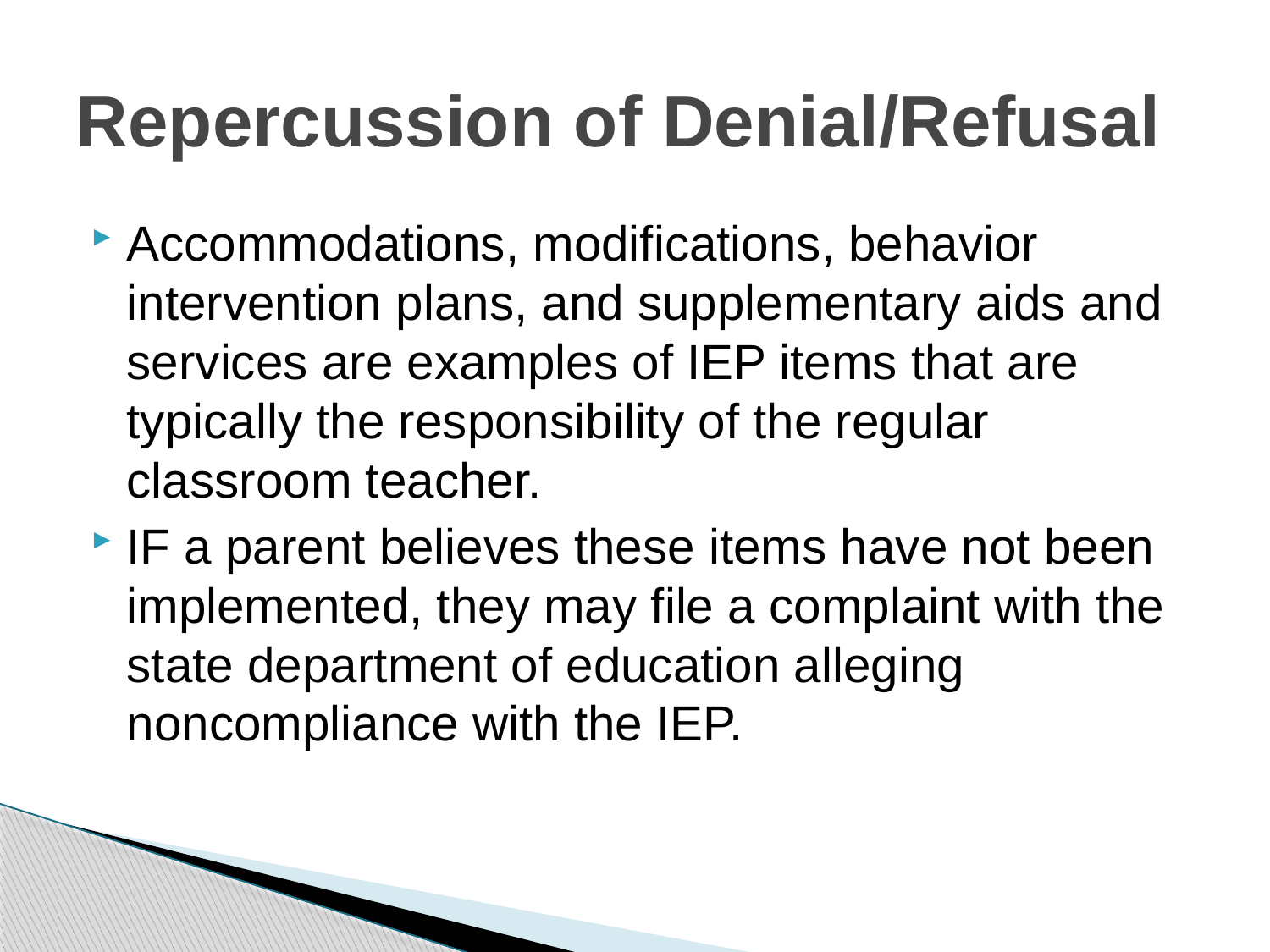

# Repercussion of Denial/Refusal
Accommodations, modifications, behavior intervention plans, and supplementary aids and services are examples of IEP items that are typically the responsibility of the regular classroom teacher.
IF a parent believes these items have not been implemented, they may file a complaint with the state department of education alleging noncompliance with the IEP.